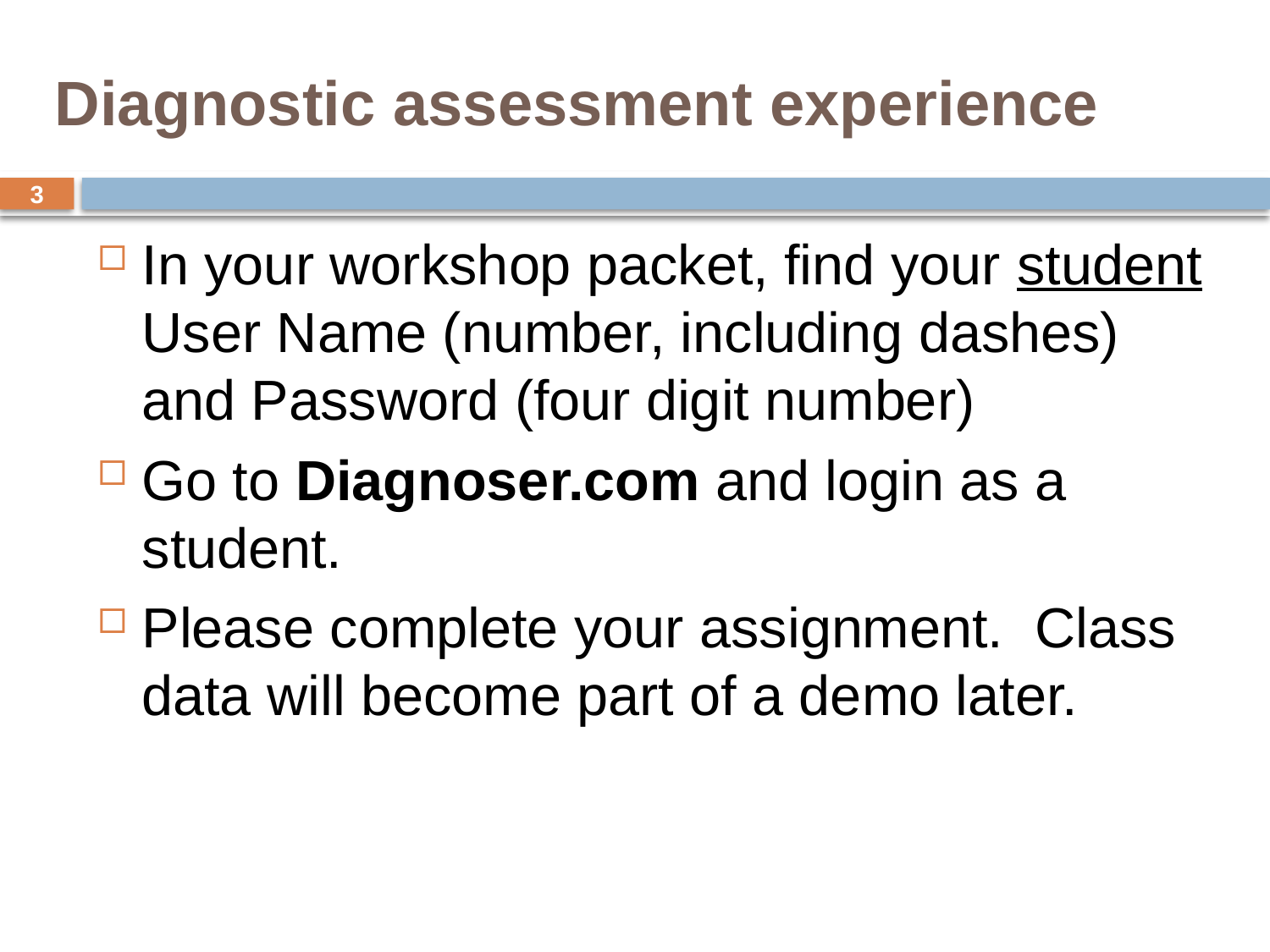

# Diagnostic assessment experience
3
In your workshop packet, find your student User Name (number, including dashes) and Password (four digit number)
Go to Diagnoser.com and login as a student.
Please complete your assignment.  Class data will become part of a demo later.